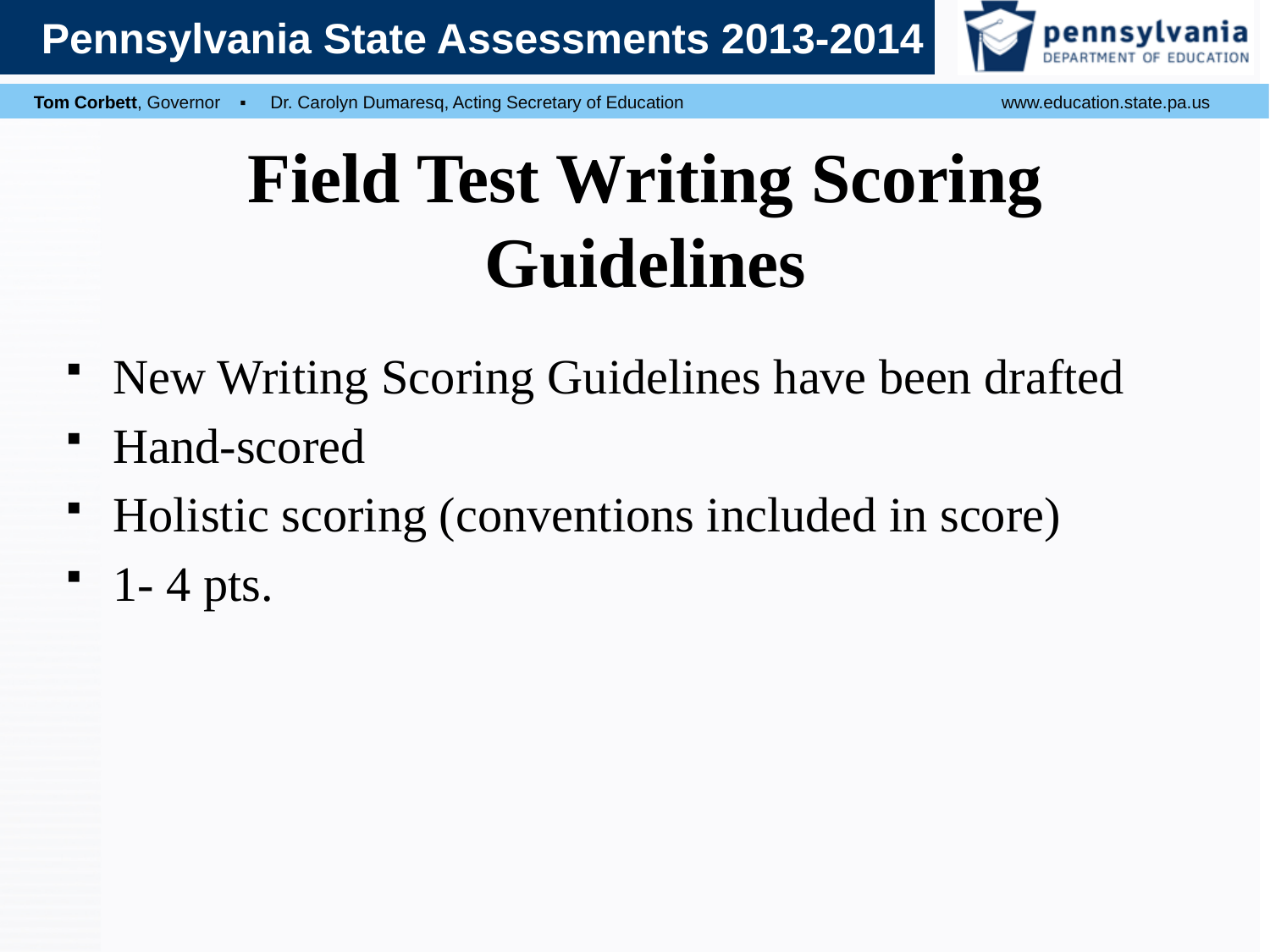

# Field Test Writing Scoring Guidelines
New Writing Scoring Guidelines have been drafted
Hand-scored
Holistic scoring (conventions included in score)
1- 4 pts.